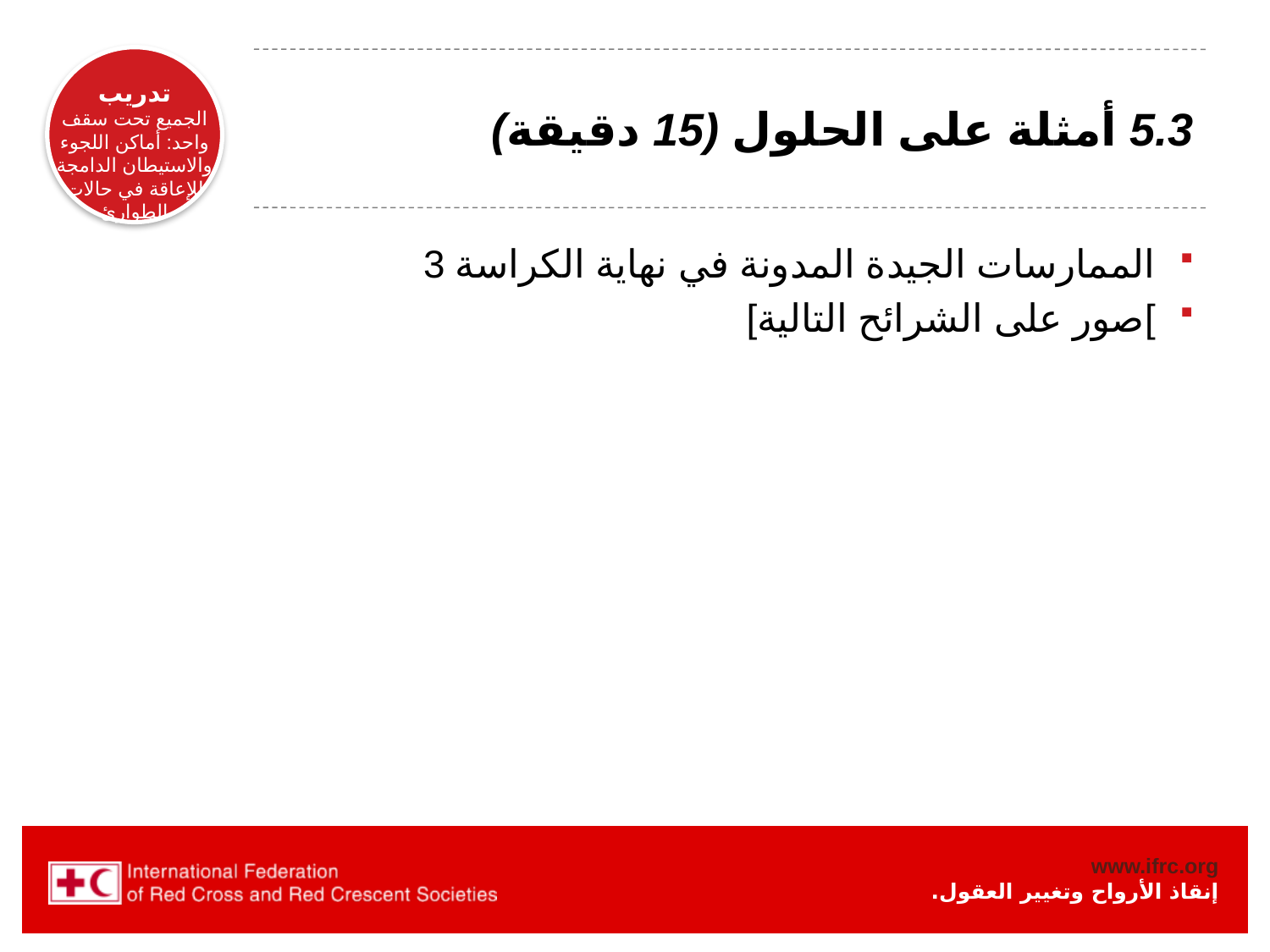

# 5.3 أمثلة على الحلول (15 دقيقة)
الممارسات الجيدة المدونة في نهاية الكراسة 3
]صور على الشرائح التالية]